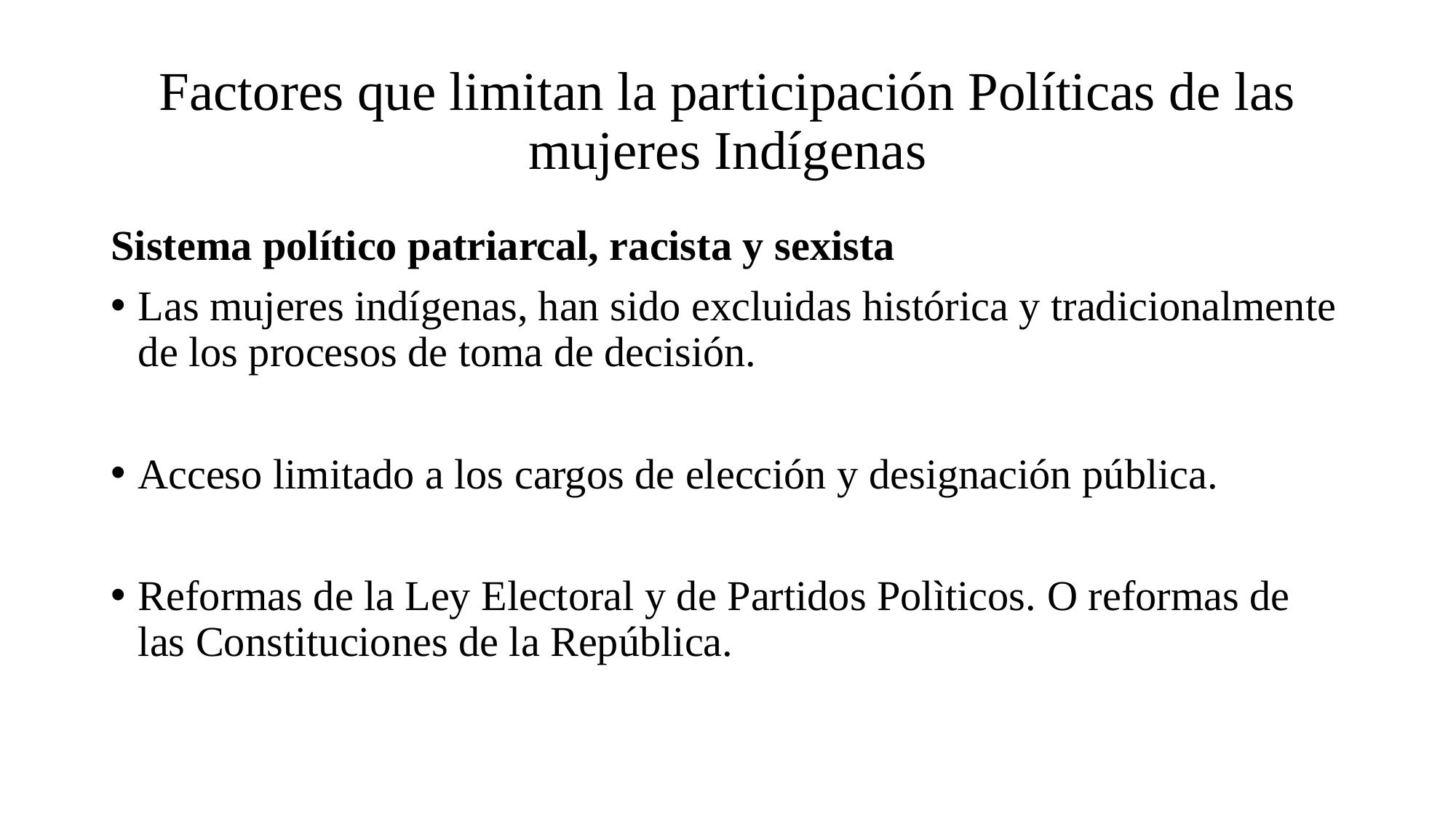

# Factores que limitan la participación Políticas de las mujeres Indígenas

Sistema político patriarcal, racista y sexista
Las mujeres indígenas, han sido excluidas histórica y tradicionalmente de los procesos de toma de decisión.

Acceso limitado a los cargos de elección y designación pública.

Reformas de la Ley Electoral y de Partidos Polìticos. O reformas de las Constituciones de la República.